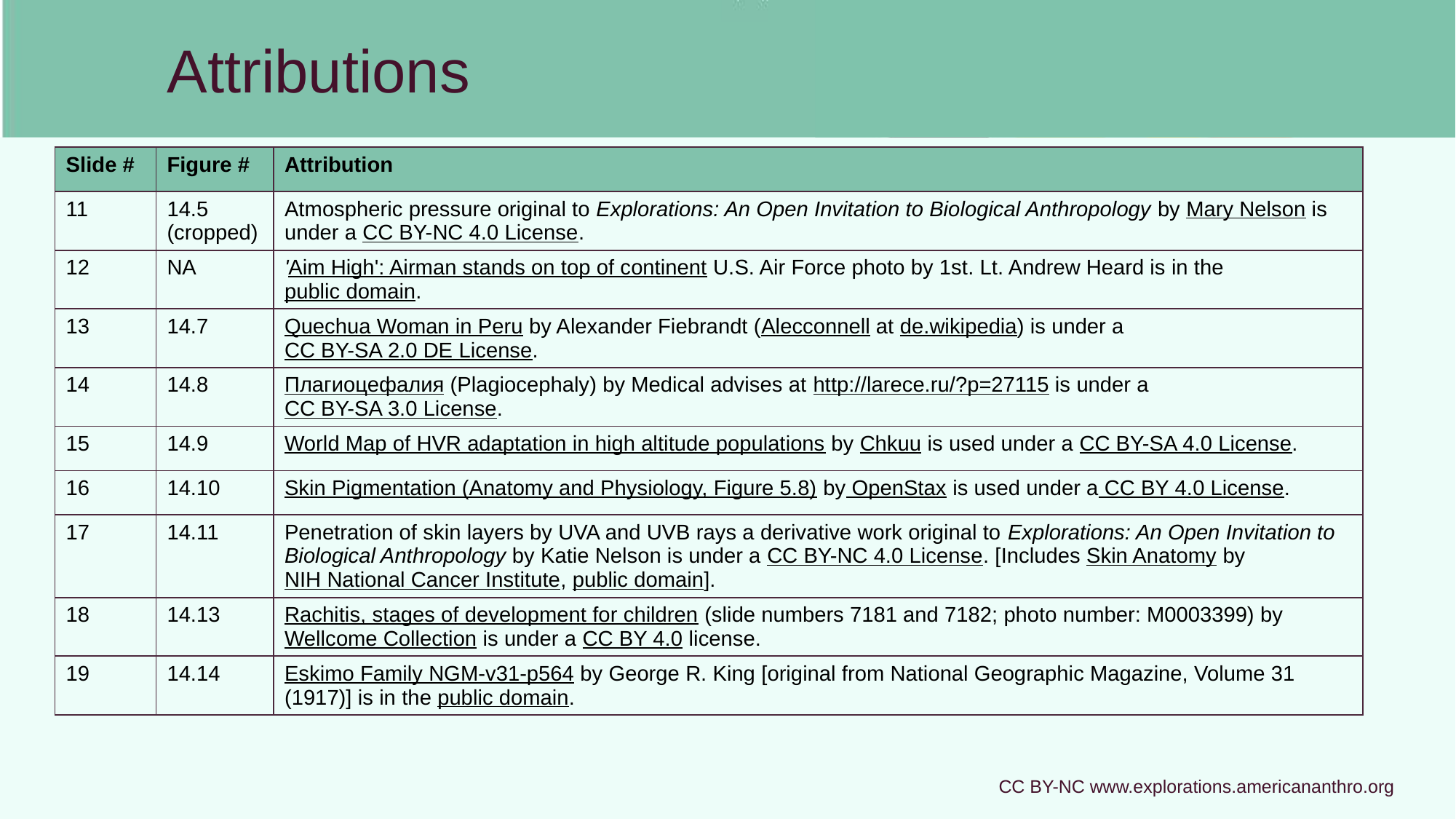

# Attributions
| Slide # | Figure # | Attribution |
| --- | --- | --- |
| 11 | 14.5 (cropped) | Atmospheric pressure original to Explorations: An Open Invitation to Biological Anthropology by Mary Nelson is under a CC BY-NC 4.0 License. |
| 12 | NA | 'Aim High': Airman stands on top of continent U.S. Air Force photo by 1st. Lt. Andrew Heard is in the public domain. |
| 13 | 14.7 | Quechua Woman in Peru by Alexander Fiebrandt (Alecconnell at de.wikipedia) is under a CC BY-SA 2.0 DE License. |
| 14 | 14.8 | Плагиоцефалия (Plagiocephaly) by Medical advises at http://larece.ru/?p=27115 is under a CC BY-SA 3.0 License. |
| 15 | 14.9 | World Map of HVR adaptation in high altitude populations by Chkuu is used under a CC BY-SA 4.0 License. |
| 16 | 14.10 | Skin Pigmentation (Anatomy and Physiology, Figure 5.8) by OpenStax is used under a CC BY 4.0 License. |
| 17 | 14.11 | Penetration of skin layers by UVA and UVB rays a derivative work original to Explorations: An Open Invitation to Biological Anthropology by Katie Nelson is under a CC BY-NC 4.0 License. [Includes Skin Anatomy by NIH National Cancer Institute, public domain]. |
| 18 | 14.13 | Rachitis, stages of development for children (slide numbers 7181 and 7182; photo number: M0003399) by Wellcome Collection is under a CC BY 4.0 license. |
| 19 | 14.14 | Eskimo Family NGM-v31-p564 by George R. King [original from National Geographic Magazine, Volume 31 (1917)] is in the public domain. |